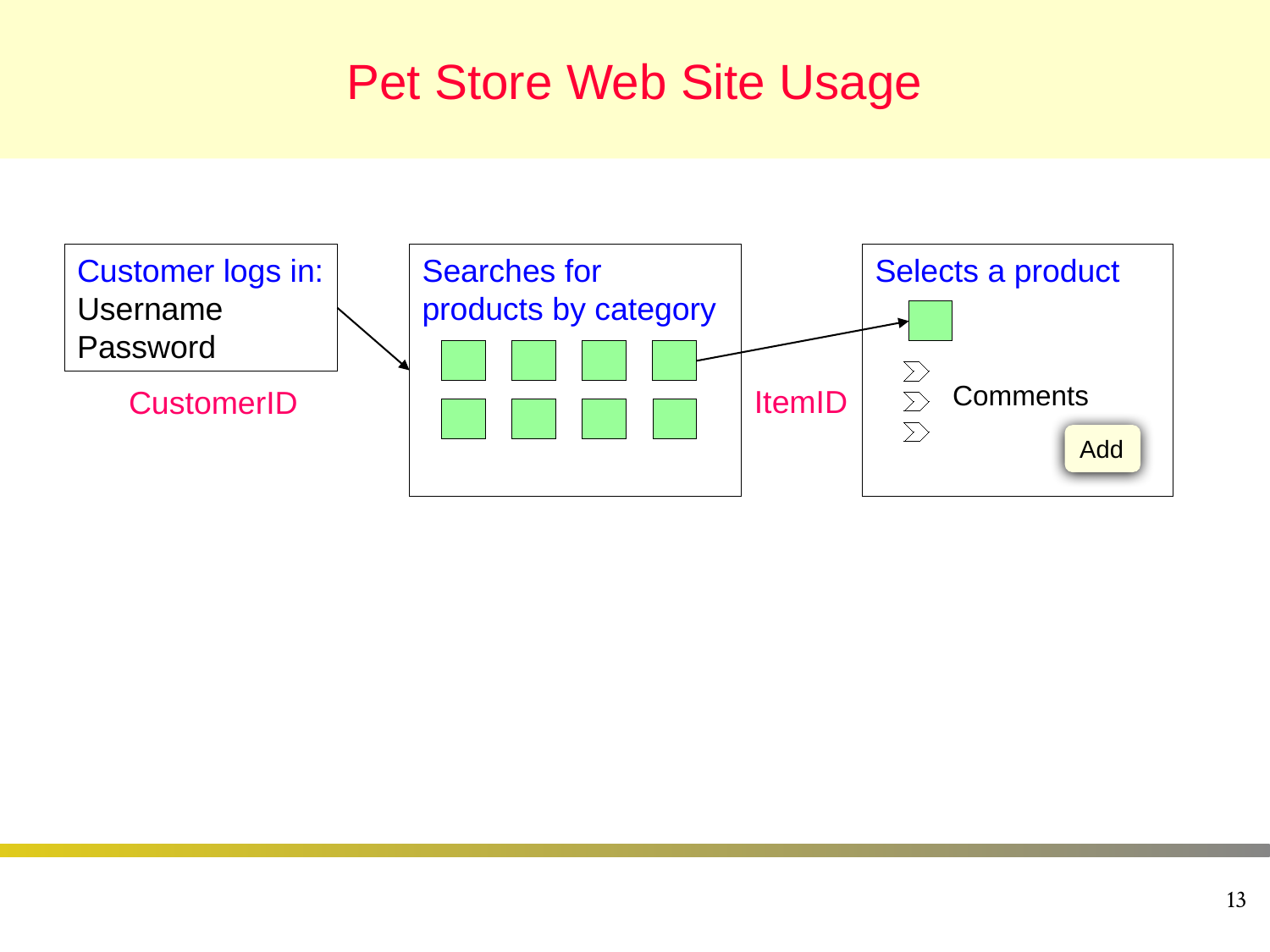

# Pet Store Web Site Usage
Customer logs in:
Username
Password
Searches for products by category
Selects a product

Comments
ItemID
CustomerID

Add
13